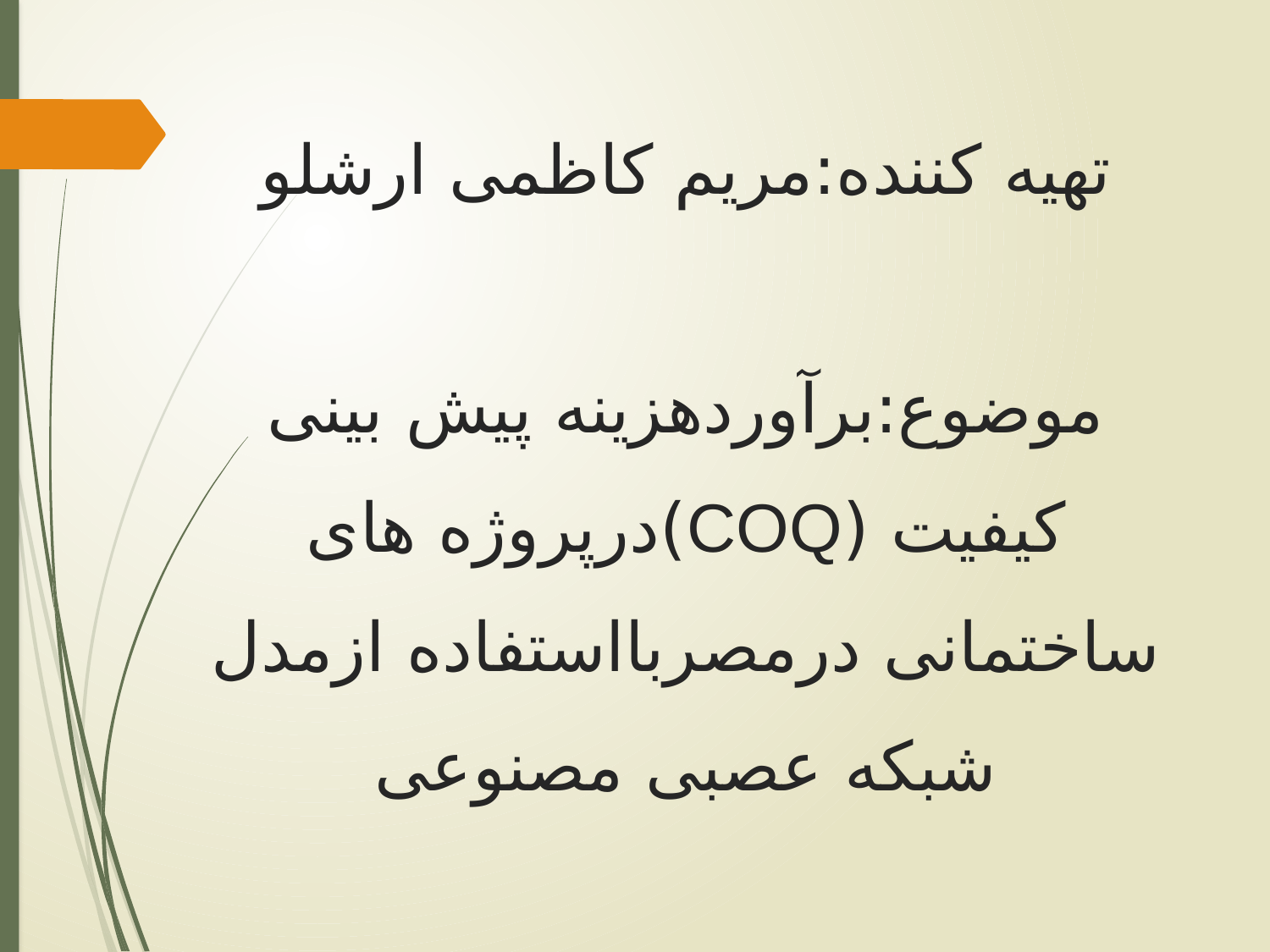

# تهیه کننده:مریم کاظمی ارشلو موضوع:برآوردهزینه پیش بینی کیفیت (COQ)درپروژه های ساختمانی درمصربااستفاده ازمدل شبکه عصبی مصنوعی